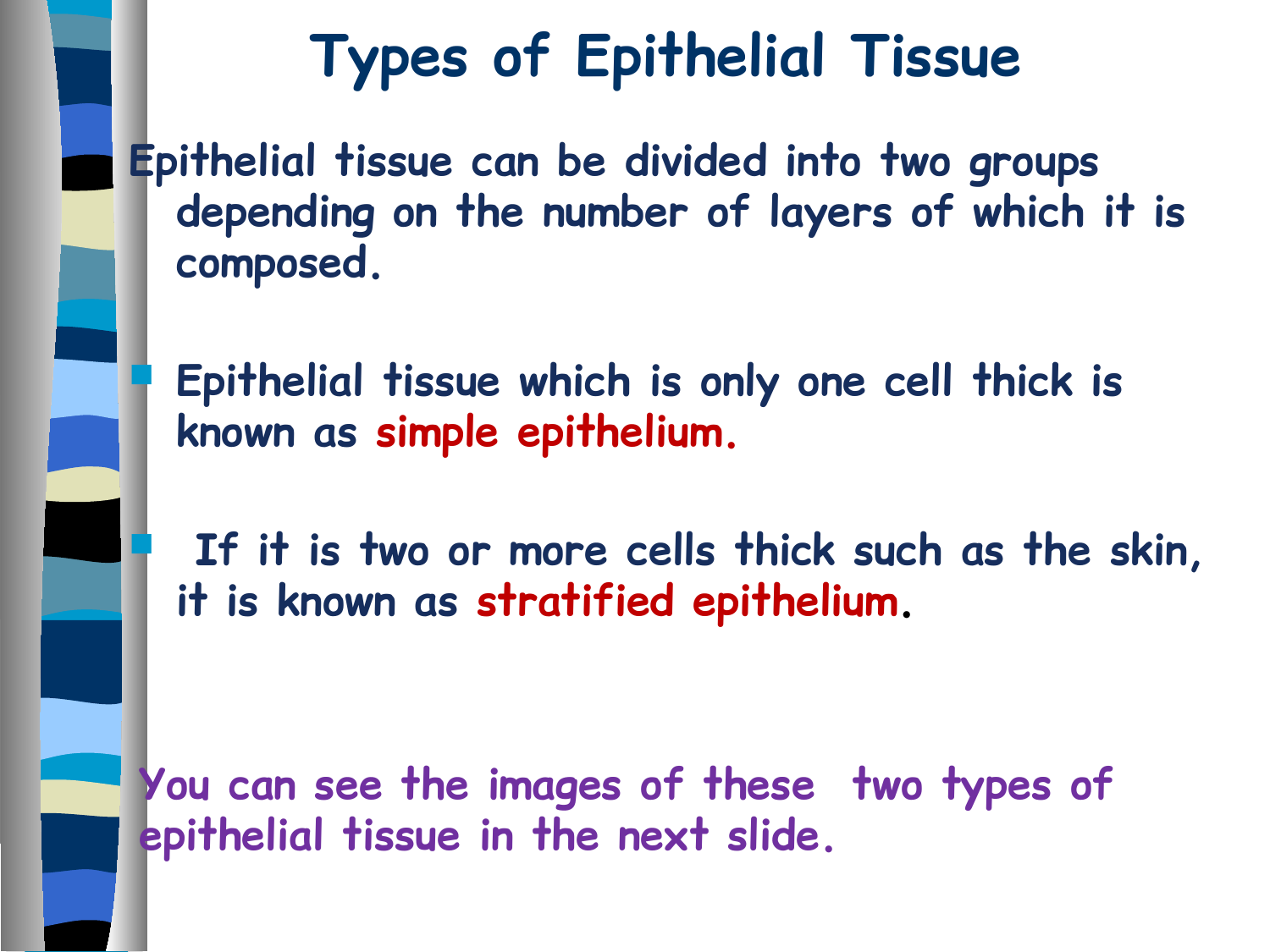

# Types of Epithelial Tissue
Epithelial tissue can be divided into two groups depending on the number of layers of which it is composed.

Epithelial tissue which is only one cell thick is known as simple epithelium.

 If it is two or more cells thick such as the skin, it is known as stratified epithelium.

You can see the images of these  two types of epithelial tissue in the next slide.